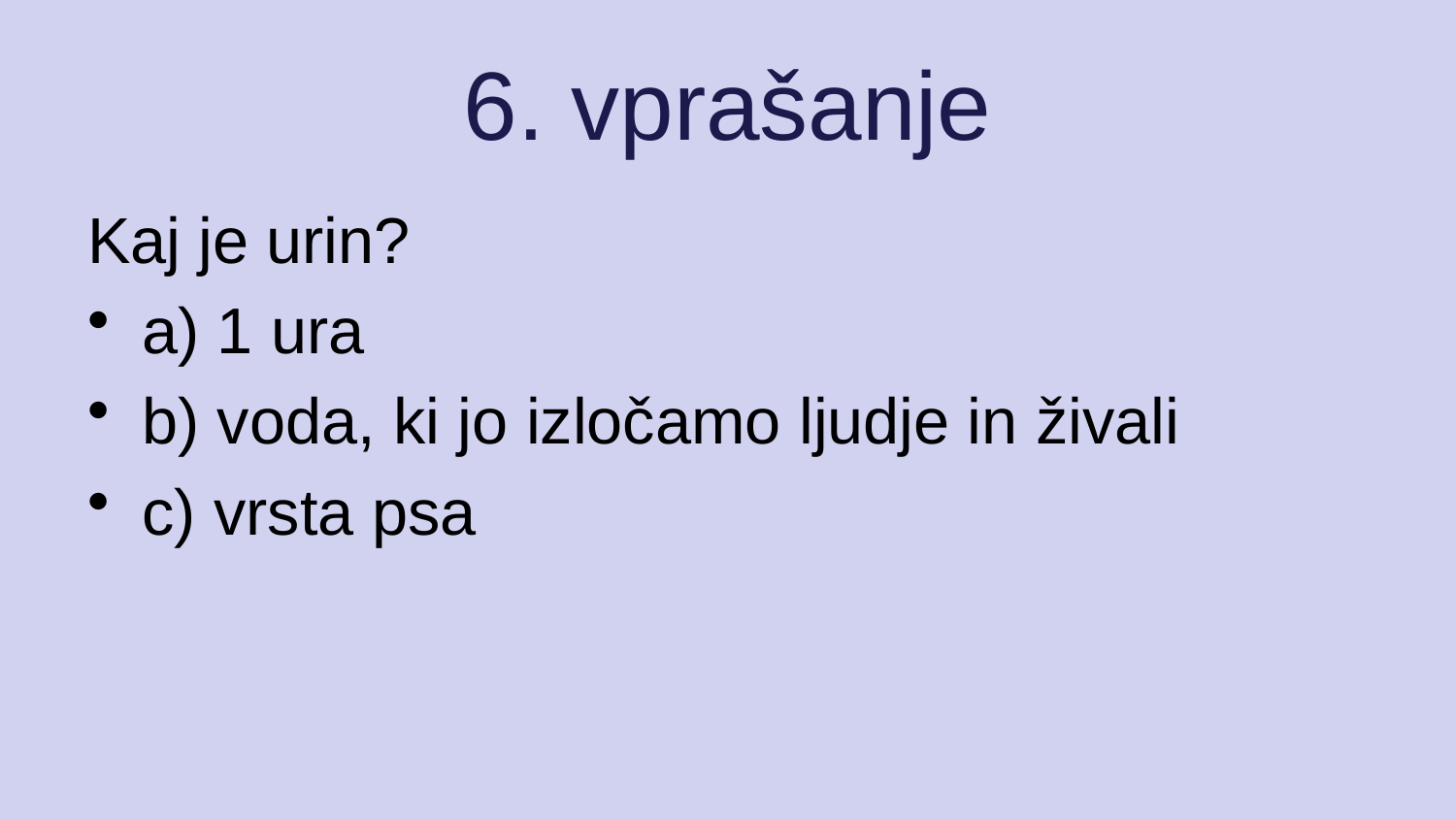

# 6. vprašanje
Kaj je urin?
a) 1 ura
b) voda, ki jo izločamo ljudje in živali
c) vrsta psa